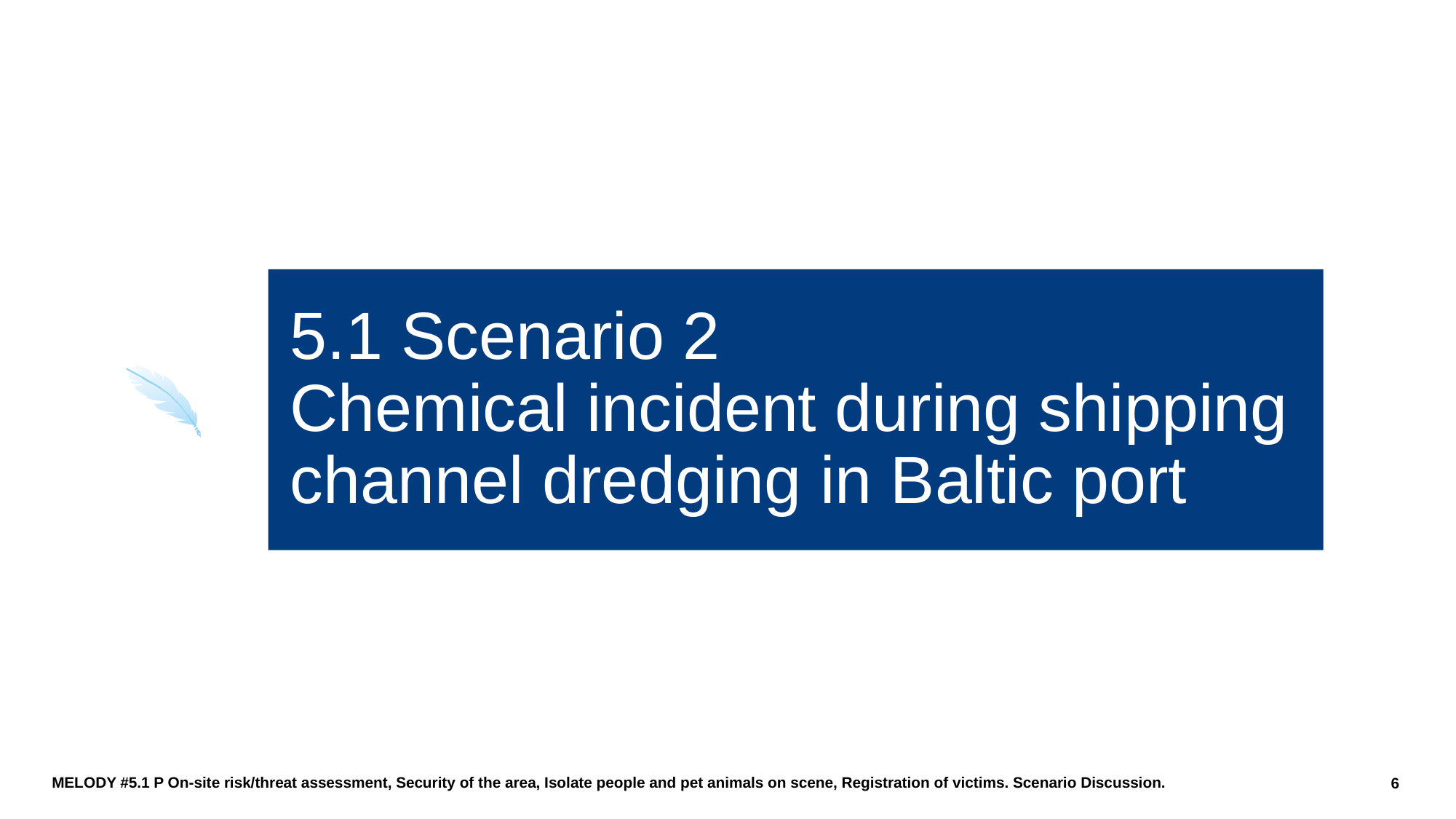

# 5.1 Scenario 2 Chemical incident during shipping channel dredging in Baltic port
MELODY #5.1 P On-site risk/threat assessment, Security of the area, Isolate people and pet animals on scene, Registration of victims. Scenario Discussion.
6